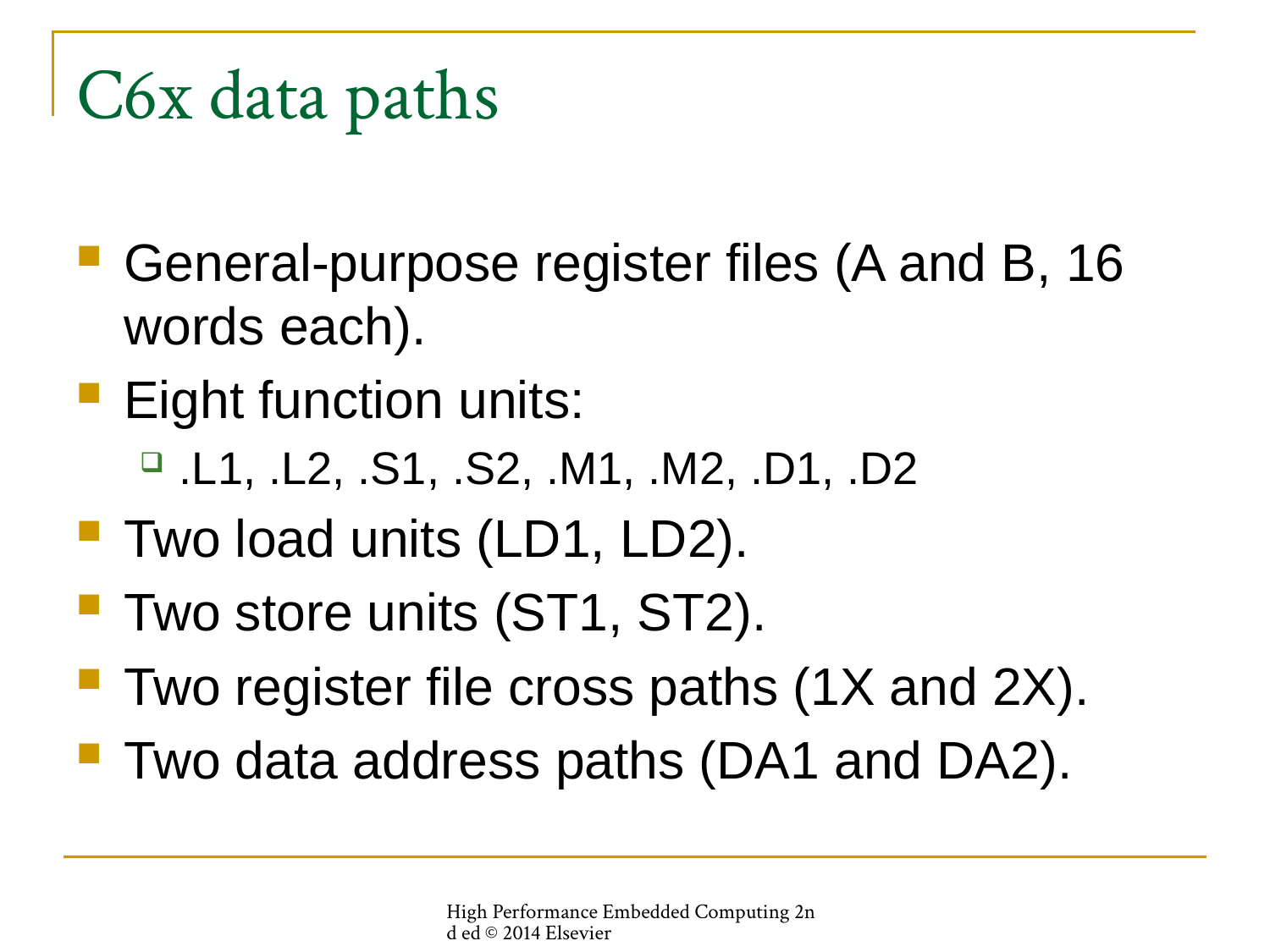

# C6x data paths
General-purpose register files (A and B, 16 words each).
Eight function units:
.L1, .L2, .S1, .S2, .M1, .M2, .D1, .D2
Two load units (LD1, LD2).
Two store units (ST1, ST2).
Two register file cross paths (1X and 2X).
Two data address paths (DA1 and DA2).
High Performance Embedded Computing 2nd ed © 2014 Elsevier